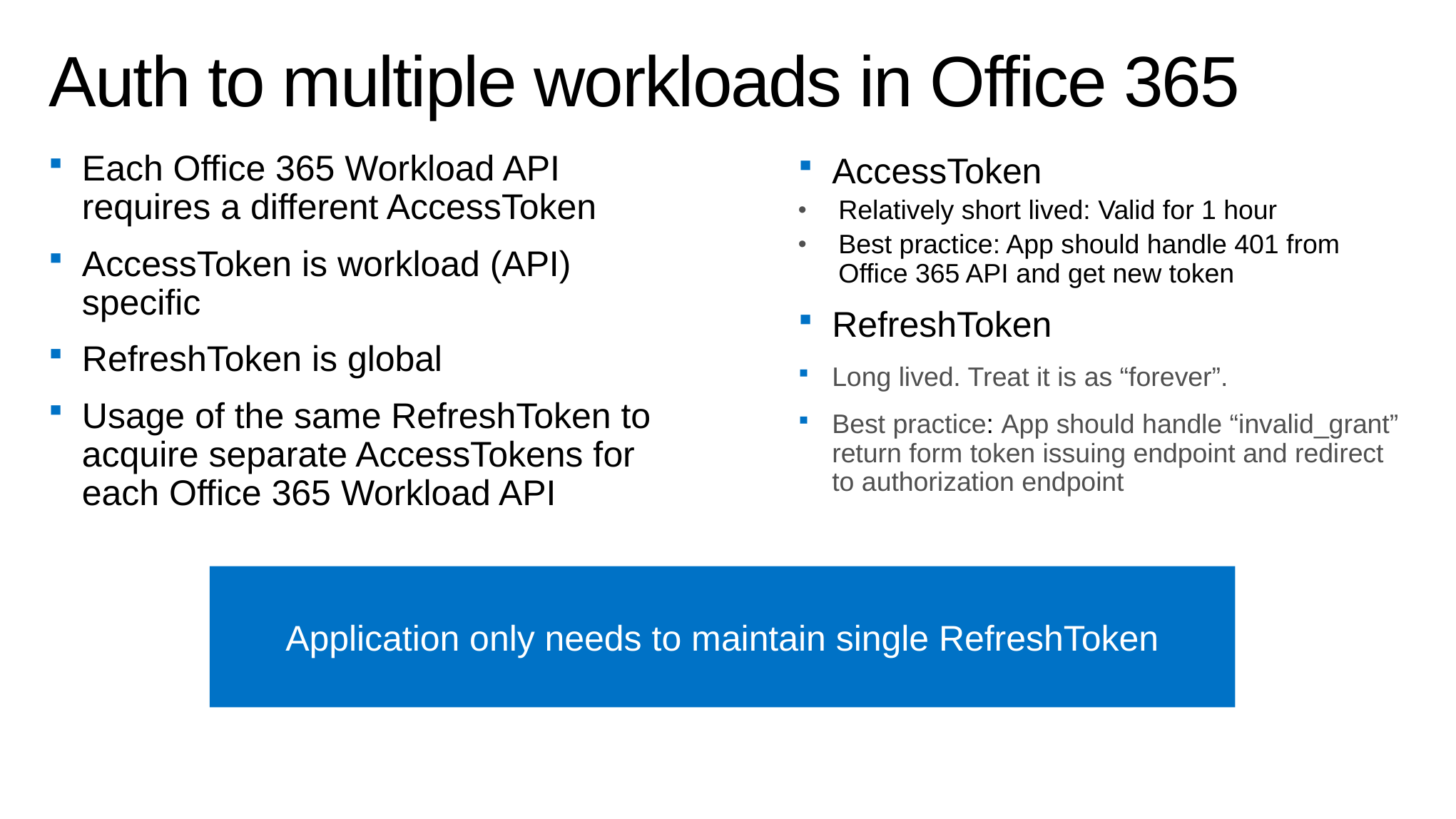

# Auth to multiple workloads in Office 365
Each Office 365 Workload API requires a different AccessToken
AccessToken is workload (API) specific
RefreshToken is global
Usage of the same RefreshToken to acquire separate AccessTokens for each Office 365 Workload API
AccessToken
Relatively short lived: Valid for 1 hour
Best practice: App should handle 401 from Office 365 API and get new token
RefreshToken
Long lived. Treat it is as “forever”.
Best practice: App should handle “invalid_grant” return form token issuing endpoint and redirect to authorization endpoint
Application only needs to maintain single RefreshToken